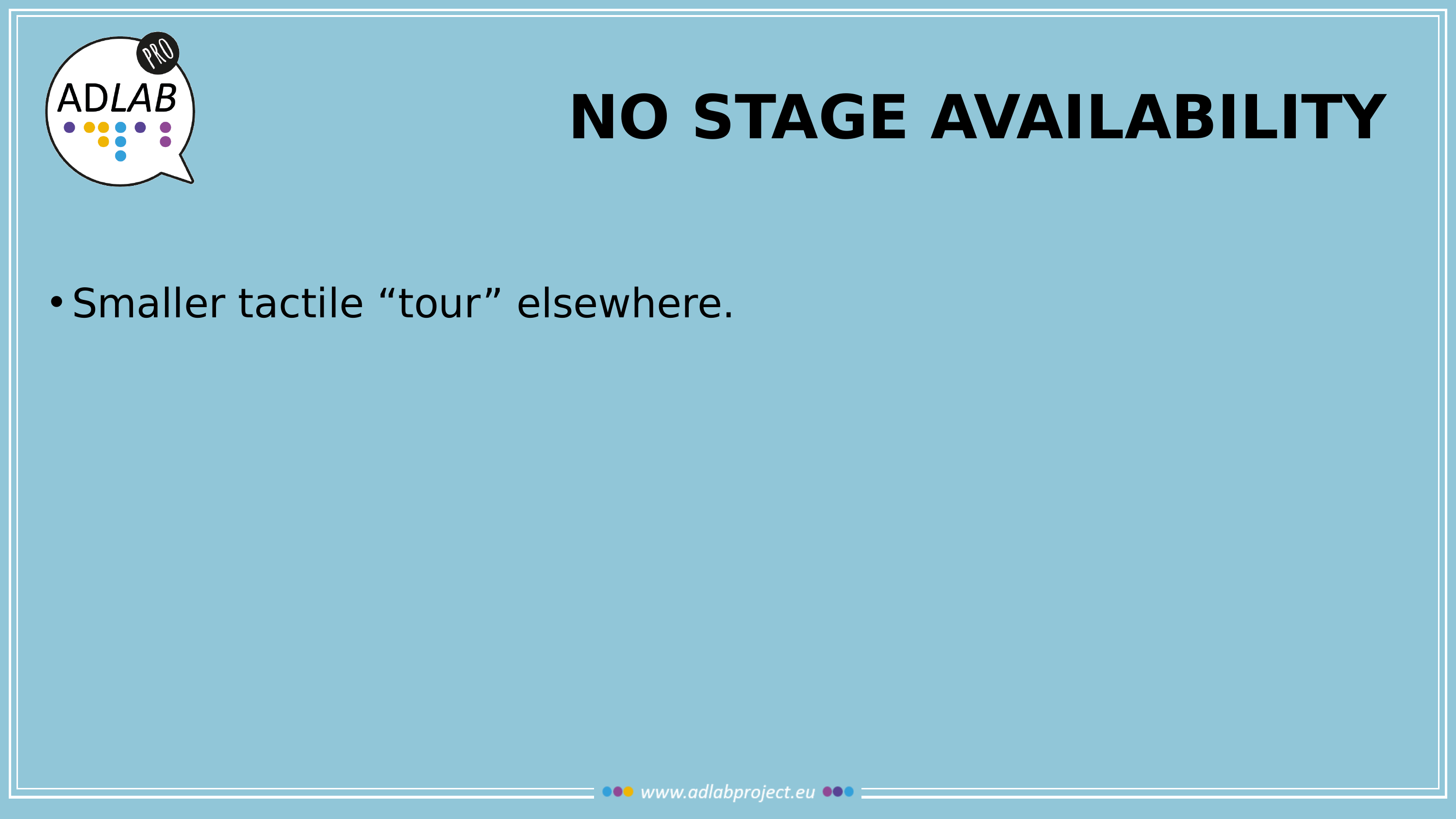

# No Stage availability
Smaller tactile “tour” elsewhere.